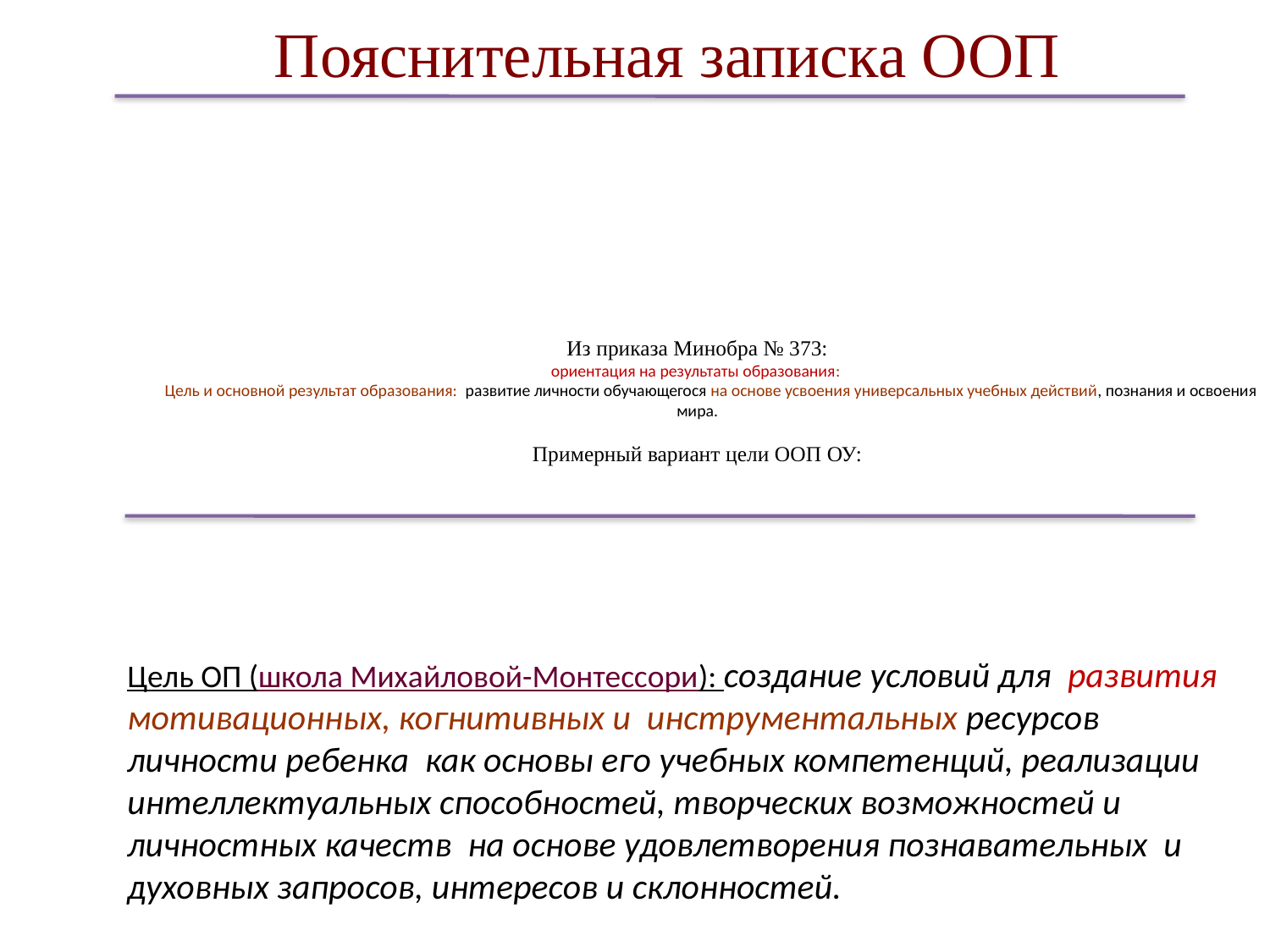

Пояснительная записка ООП
Из приказа Минобра № 373:
ориентация на результаты образования:
       Цель и основной результат образования:  развитие личности обучающегося на основе усвоения универсальных учебных действий, познания и освоения мира.
Примерный вариант цели ООП ОУ:
Цель ОП (школа Михайловой-Монтессори): создание условий для  развития мотивационных, когнитивных и  инструментальных ресурсов личности ребенка  как основы его учебных компетенций, реализации  интеллектуальных способностей, творческих возможностей и личностных качеств  на основе удовлетворения познавательных  и духовных запросов, интересов и склонностей.